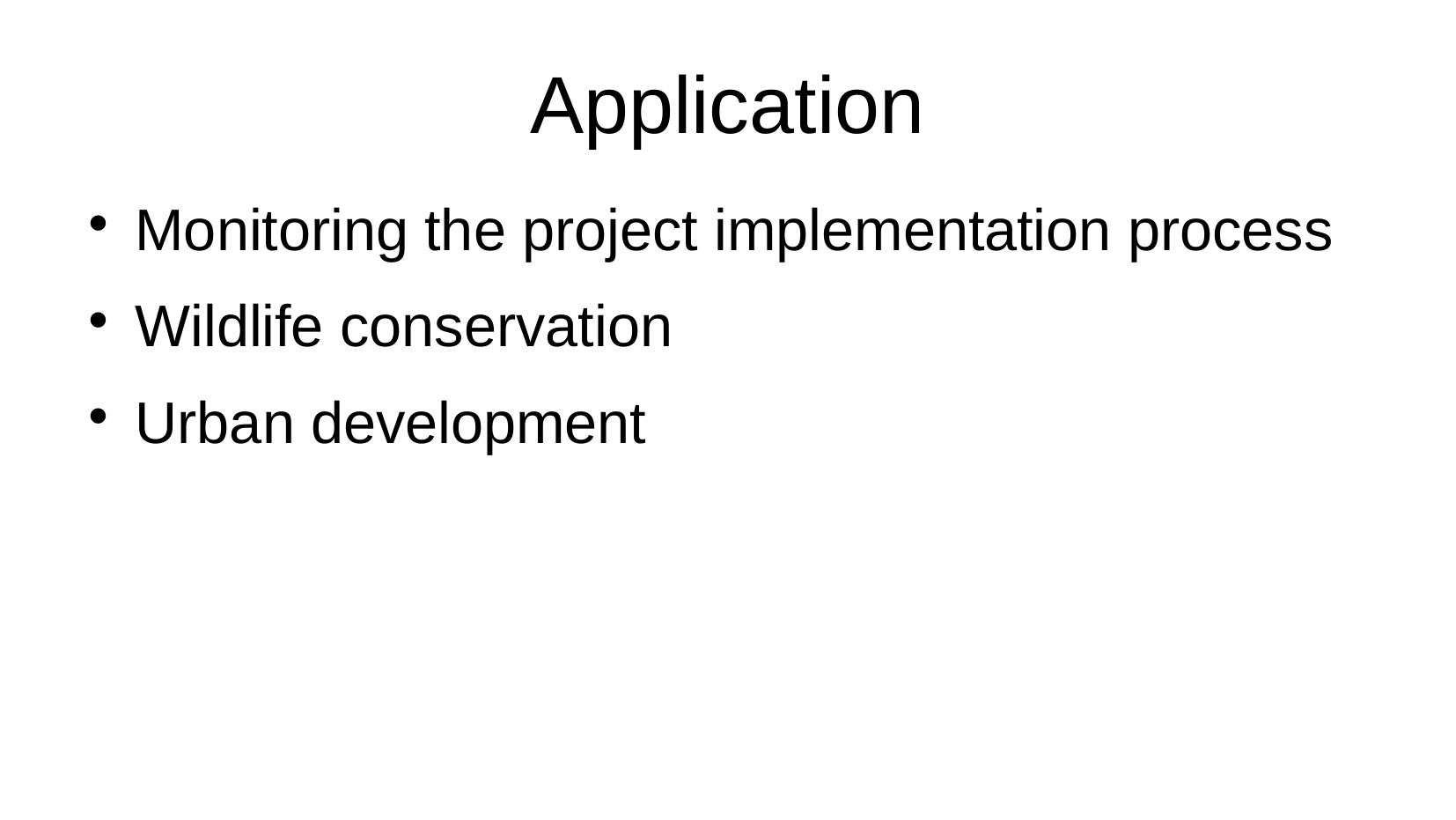

Application
Monitoring the project implementation process
Wildlife conservation
Urban development